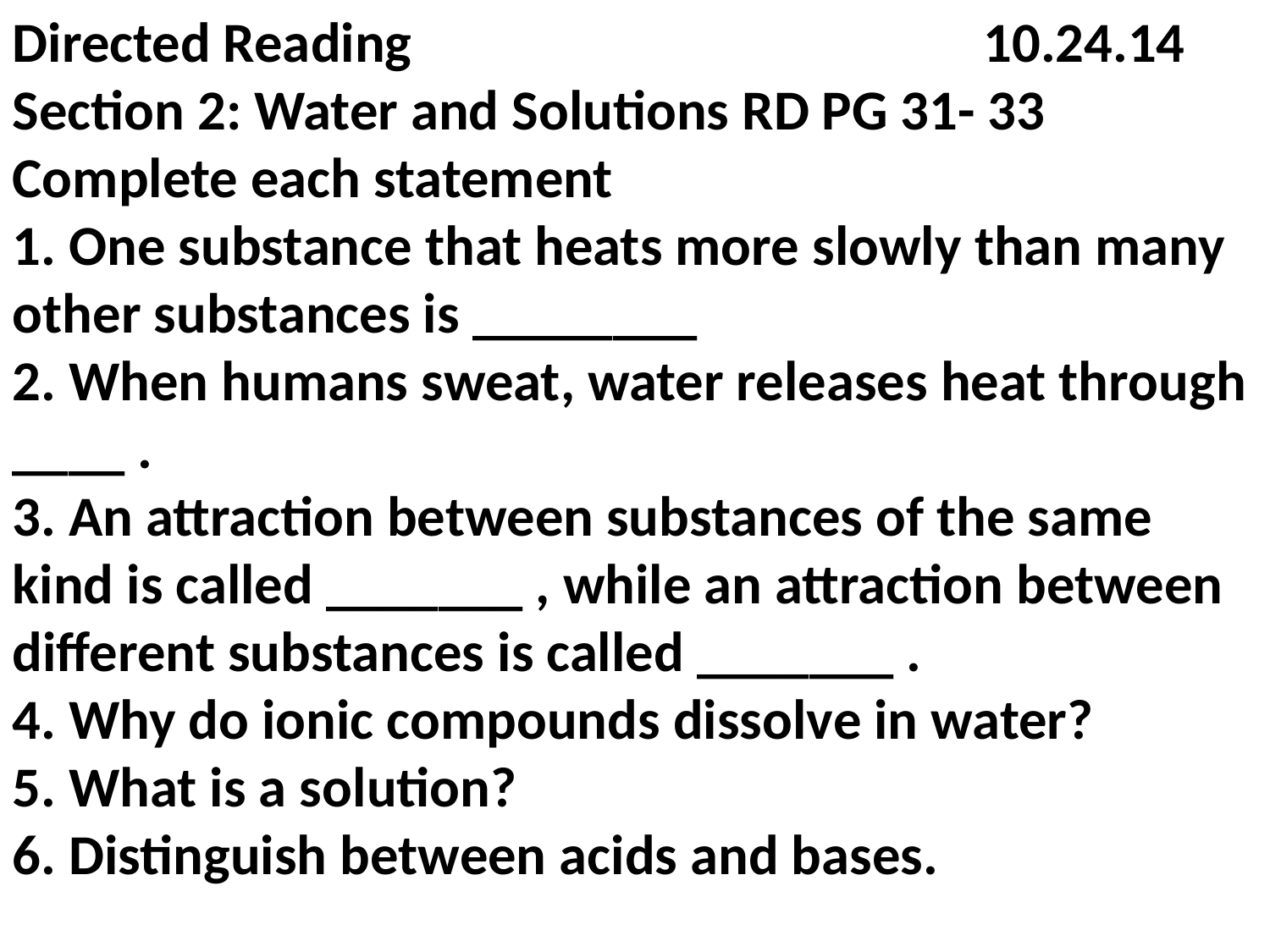

Directed Reading                                             10.24.14
Section 2: Water and Solutions RD PG 31- 33
Complete each statement
1. One substance that heats more slowly than many other substances is ________
2. When humans sweat, water releases heat through ____ .
3. An attraction between substances of the same kind is called _______ , while an attraction between different substances is called _______ .
4. Why do ionic compounds dissolve in water?
5. What is a solution?
6. Distinguish between acids and bases.